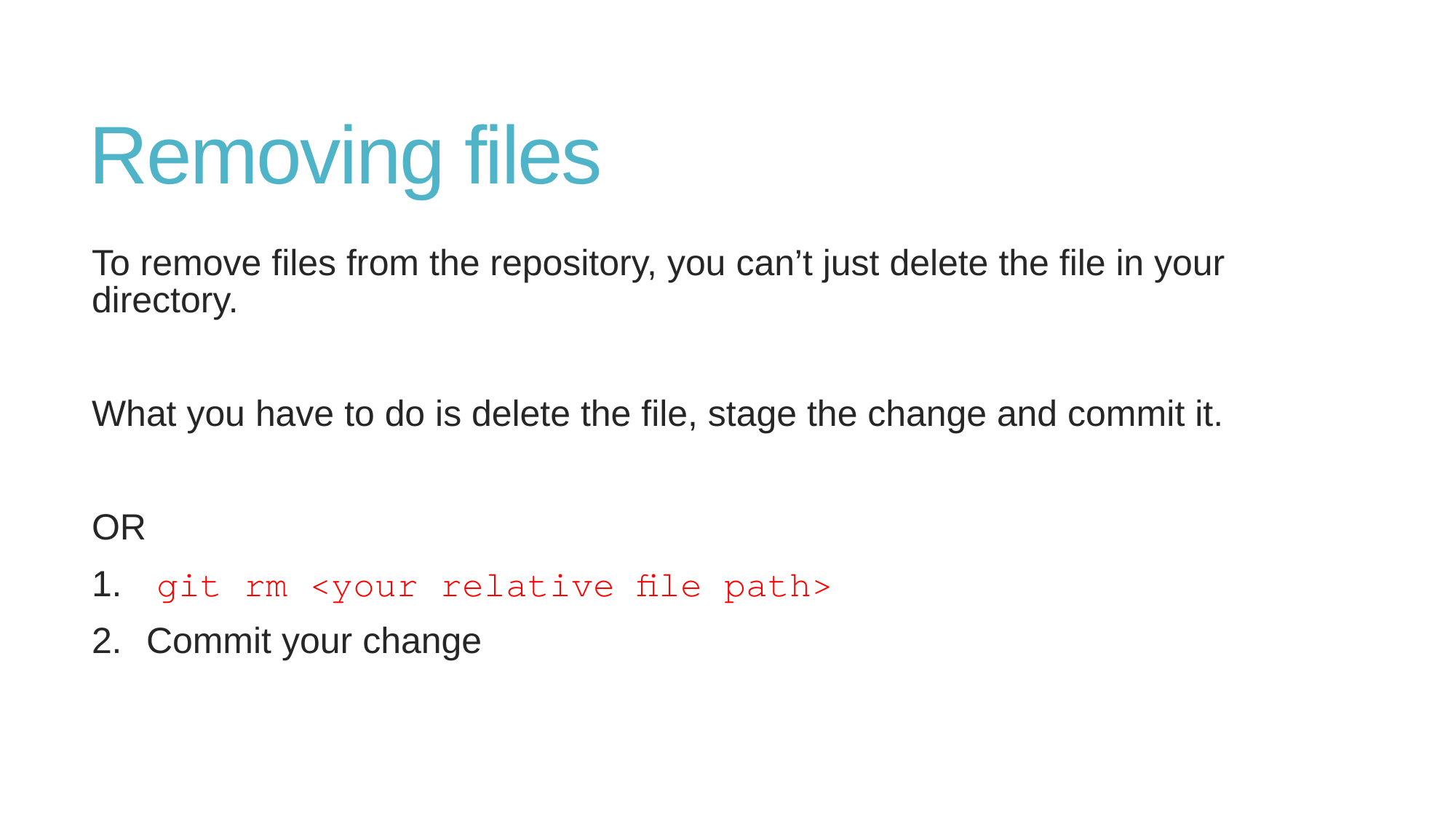

# Removing files
To remove files from the repository, you can’t just delete the file in your directory.

What you have to do is delete the file, stage the change and commit it.

OR
 git rm <your relative file path>
Commit your change